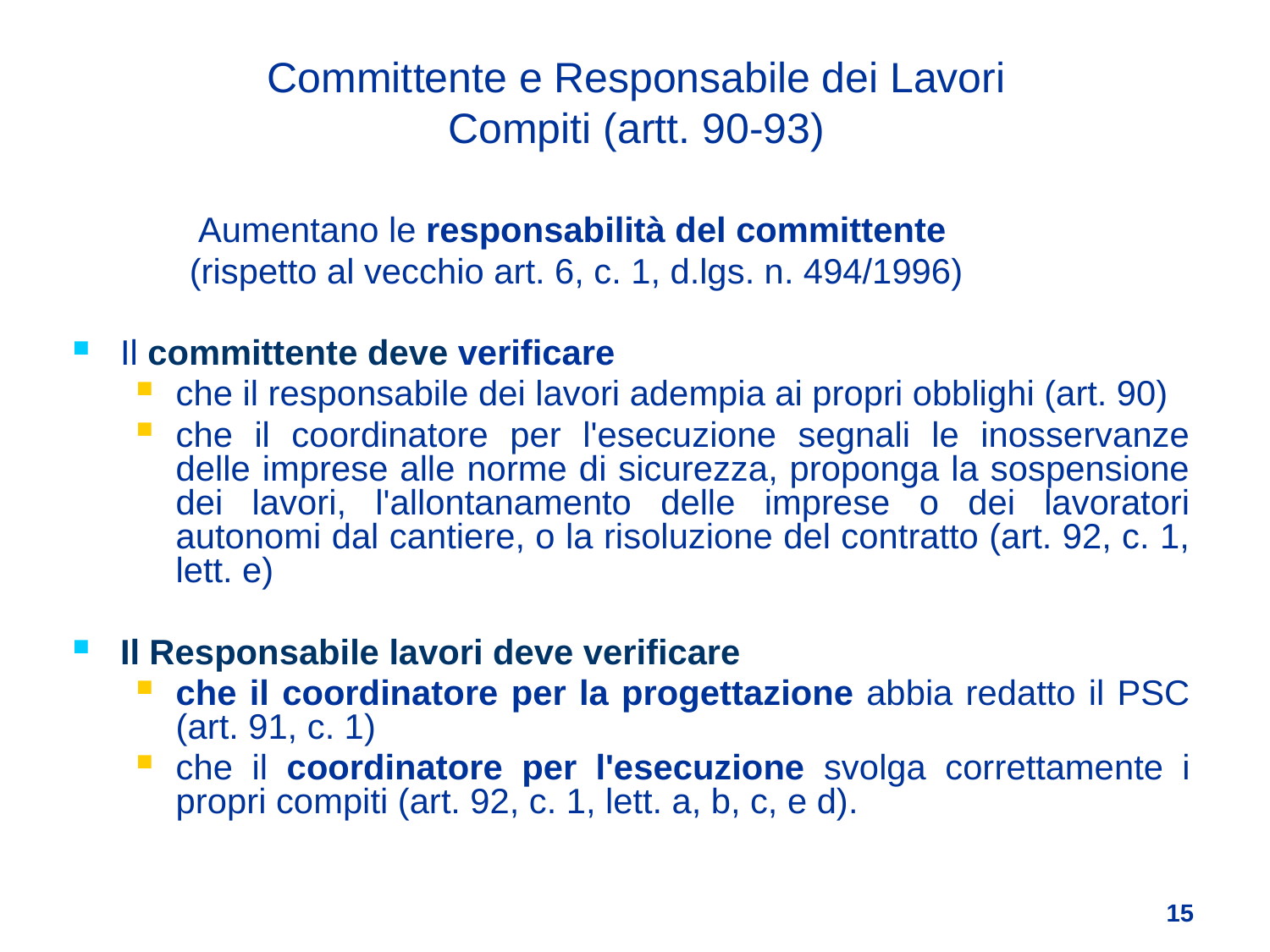

Committente e Responsabile dei Lavori
Compiti (artt. 90-93)
	        Aumentano le responsabilità del committente
            (rispetto al vecchio art. 6, c. 1, d.lgs. n. 494/1996)

Il committente deve verificare
che il responsabile dei lavori adempia ai propri obblighi (art. 90)
che il coordinatore per l'esecuzione segnali le inosservanze delle imprese alle norme di sicurezza, proponga la sospensione dei lavori, l'allontanamento delle imprese o dei lavoratori autonomi dal cantiere, o la risoluzione del contratto (art. 92, c. 1, lett. e)

Il Responsabile lavori deve verificare
che il coordinatore per la progettazione abbia redatto il PSC (art. 91, c. 1)
che il coordinatore per l'esecuzione svolga correttamente i propri compiti (art. 92, c. 1, lett. a, b, c, e d).

15